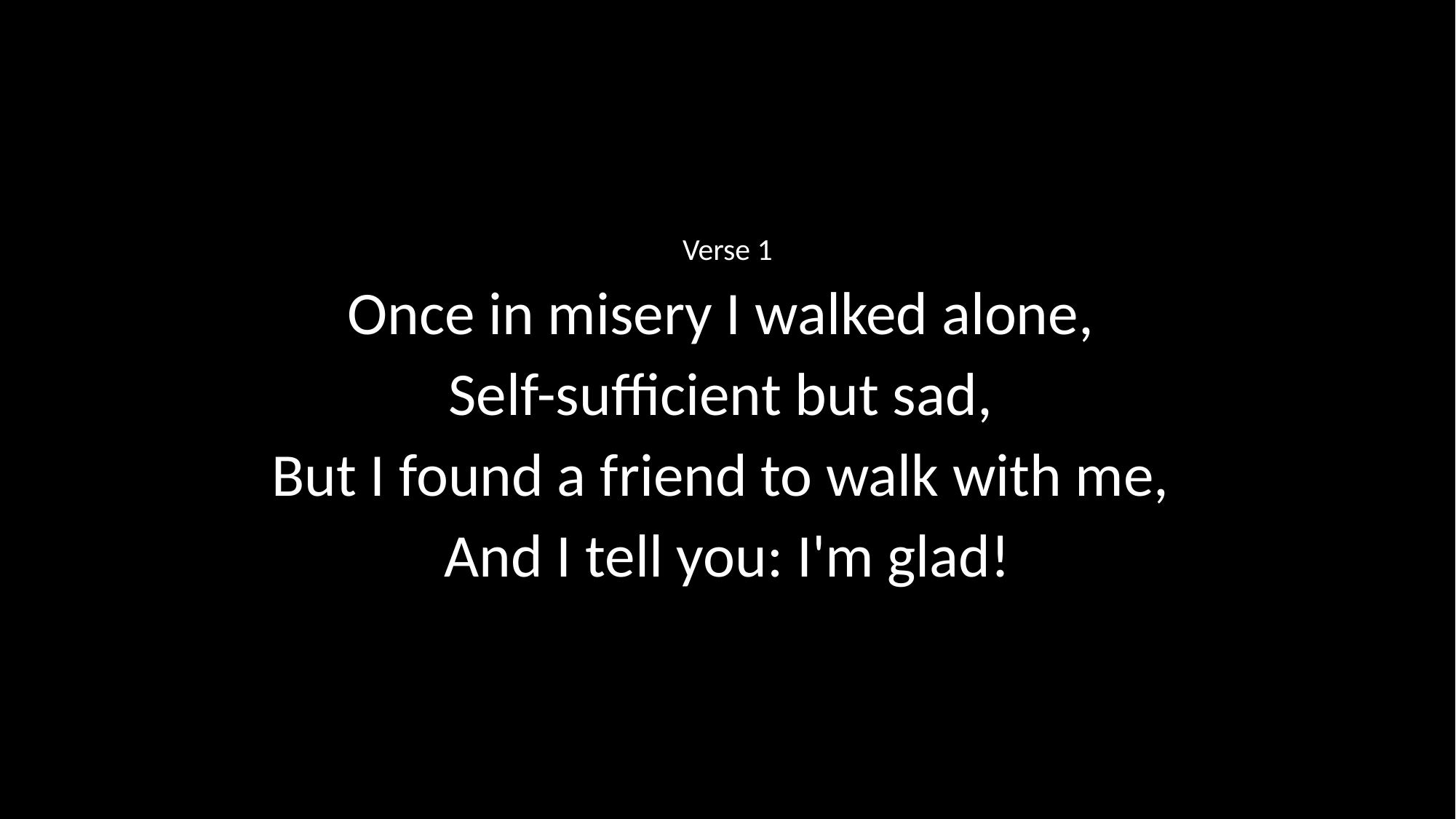

Verse 1
Once in misery I walked alone,
Self-sufficient but sad,
But I found a friend to walk with me,
And I tell you: I'm glad!